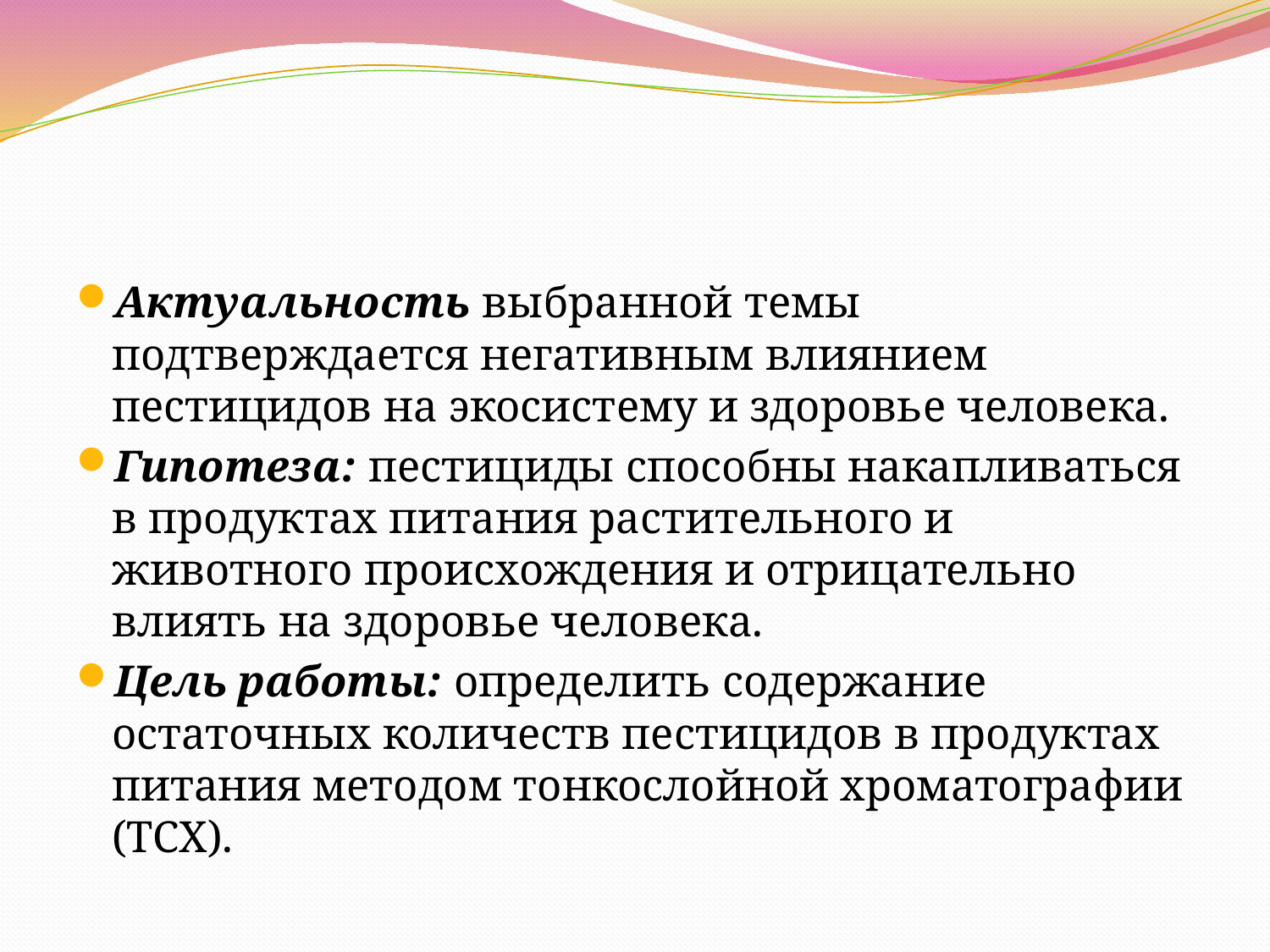

#
Актуальность выбранной темы подтверждается негативным влиянием пестицидов на экосистему и здоровье человека.
Гипотеза: пестициды способны накапливаться в продуктах питания растительного и животного происхождения и отрицательно влиять на здоровье человека.
Цель работы: определить содержание остаточных количеств пестицидов в продуктах питания методом тонкослойной хроматографии (ТСХ).